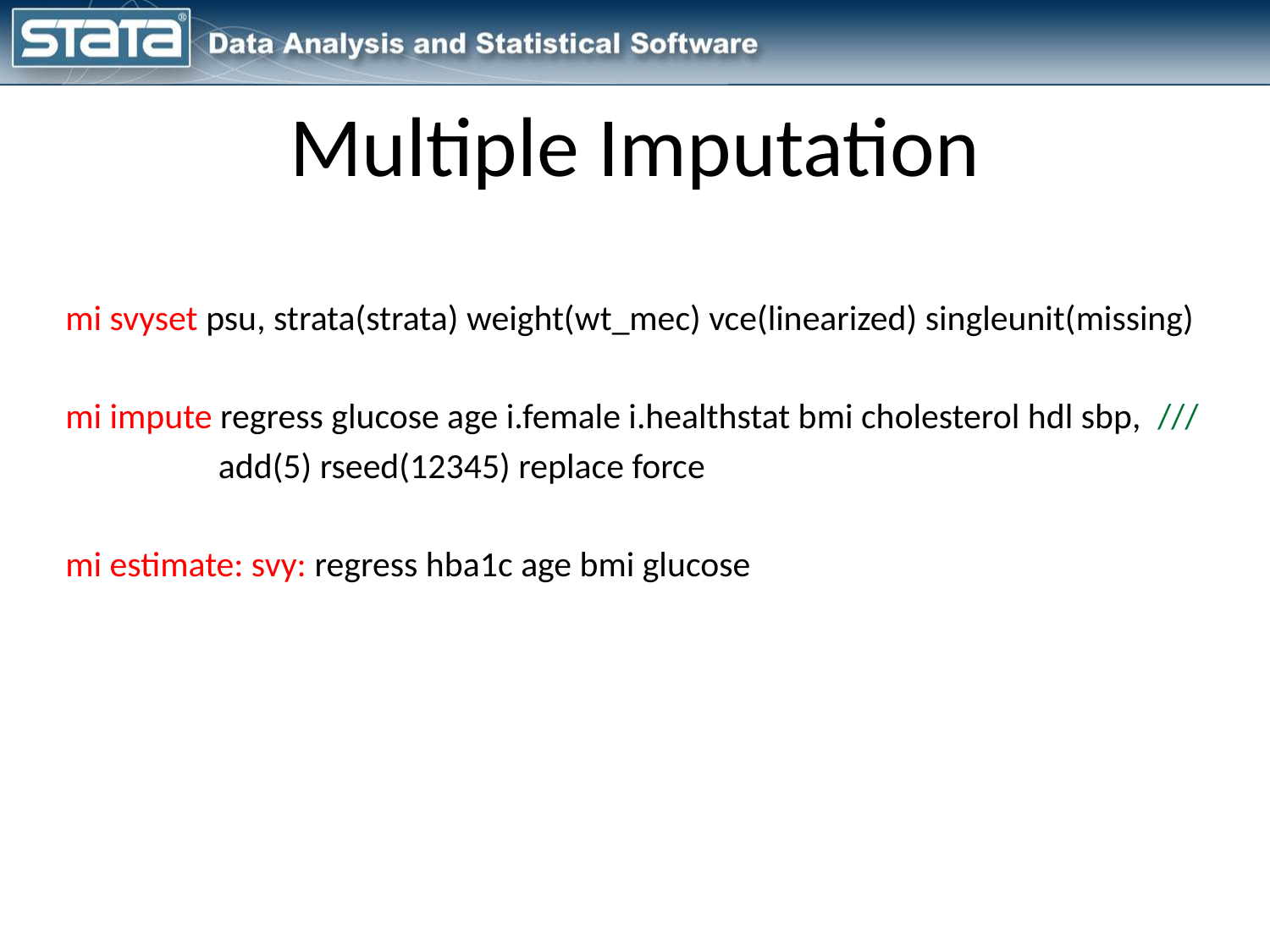

# Multiple Imputation

mi svyset psu, strata(strata) weight(wt_mec) vce(linearized) singleunit(missing)

mi impute regress glucose age i.female i.healthstat bmi cholesterol hdl sbp,  ///
                   add(5) rseed(12345) replace force

mi estimate: svy: regress hba1c age bmi glucose